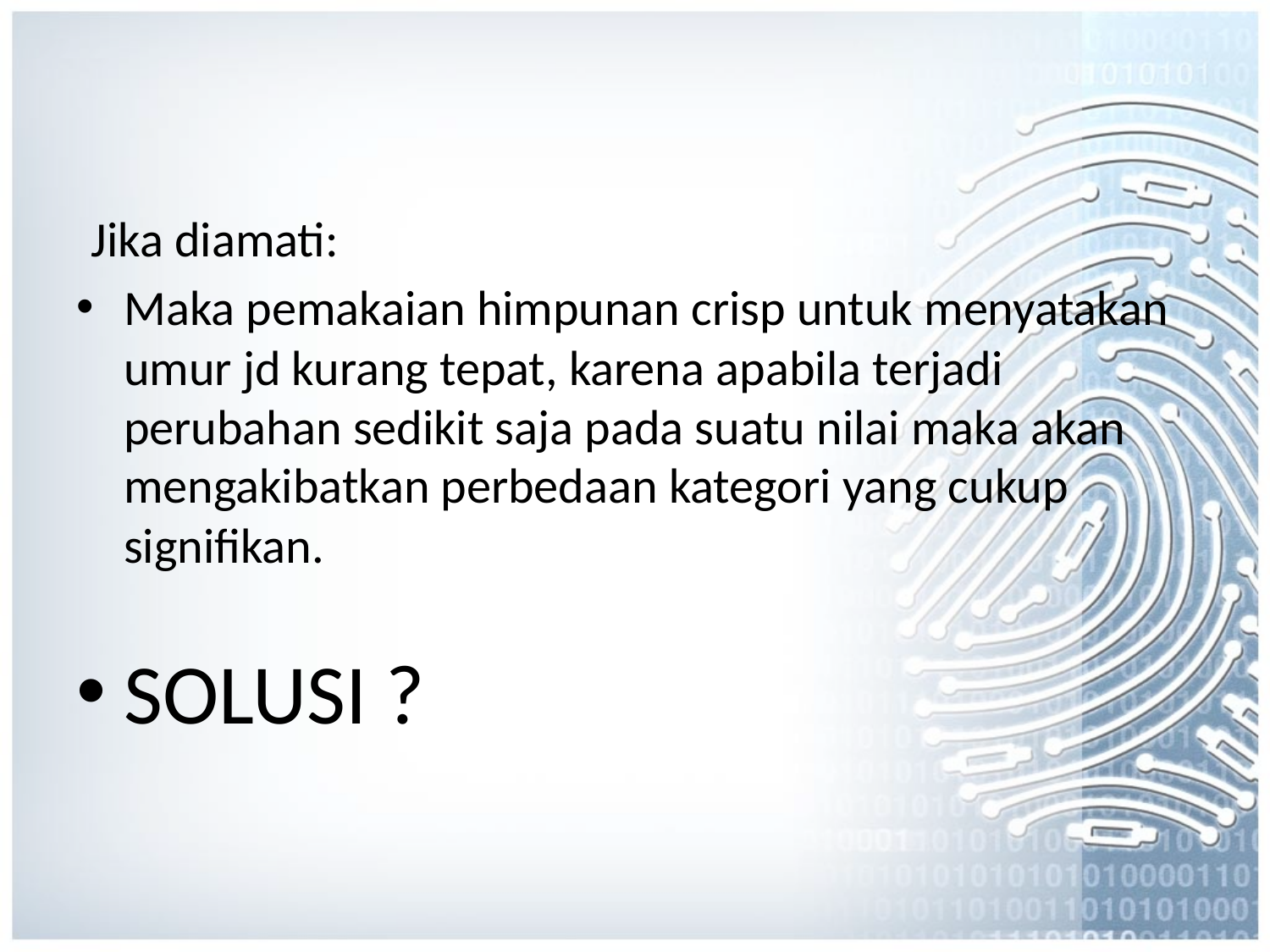

Jika diamati:
Maka pemakaian himpunan crisp untuk menyatakan umur jd kurang tepat, karena apabila terjadi perubahan sedikit saja pada suatu nilai maka akan mengakibatkan perbedaan kategori yang cukup signifikan.

SOLUSI ?